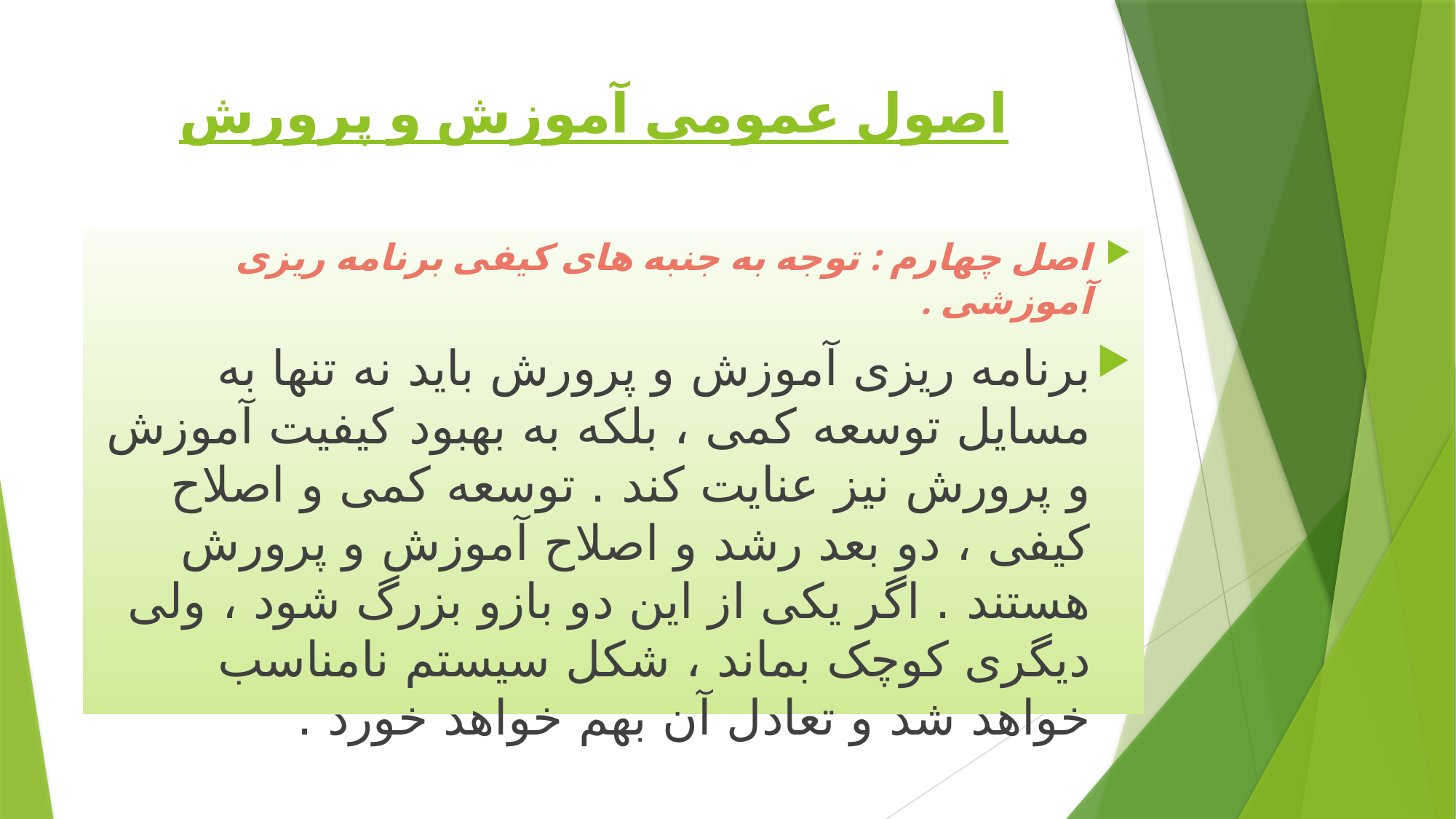

# اصول عمومی آموزش و پرورش
اصل چهارم : توجه به جنبه های کیفی برنامه ریزی آموزشی .
برنامه ریزی آموزش و پرورش باید نه تنها به مسایل توسعه کمی ، بلکه به بهبود کیفیت آموزش و پرورش نیز عنایت کند . توسعه کمی و اصلاح کیفی ، دو بعد رشد و اصلاح آموزش و پرورش هستند . اگر یکی از این دو بازو بزرگ شود ، ولی دیگری کوچک بماند ، شکل سیستم نامناسب خواهد شد و تعادل آن بهم خواهد خورد .